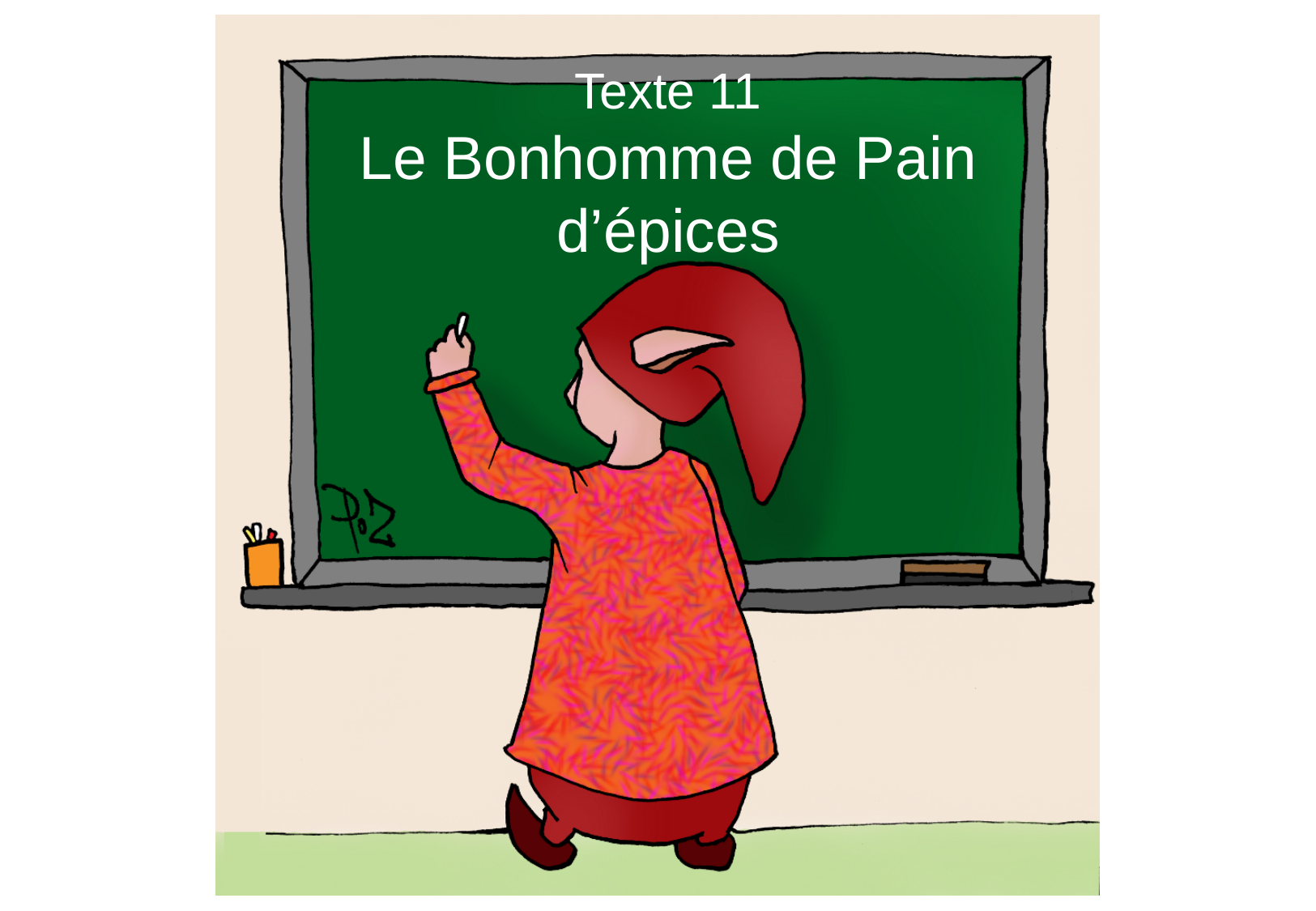

Texte 11
Le Bonhomme de Pain d’épices